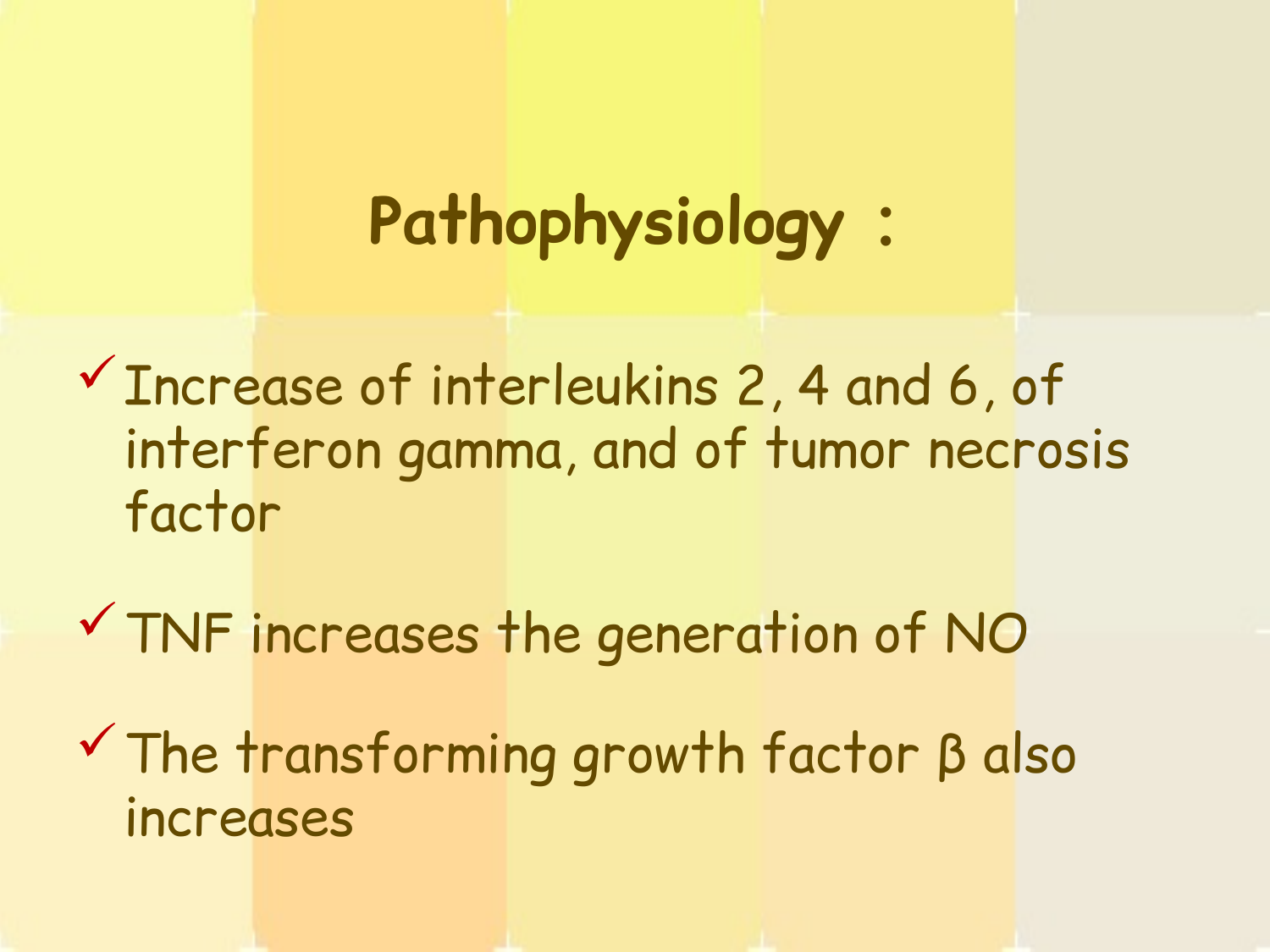

Pathophysiology :

Increase of interleukins 2, 4 and 6, of interferon gamma, and of tumor necrosis factor

TNF increases the generation of NO

The transforming growth factor β also increases
#